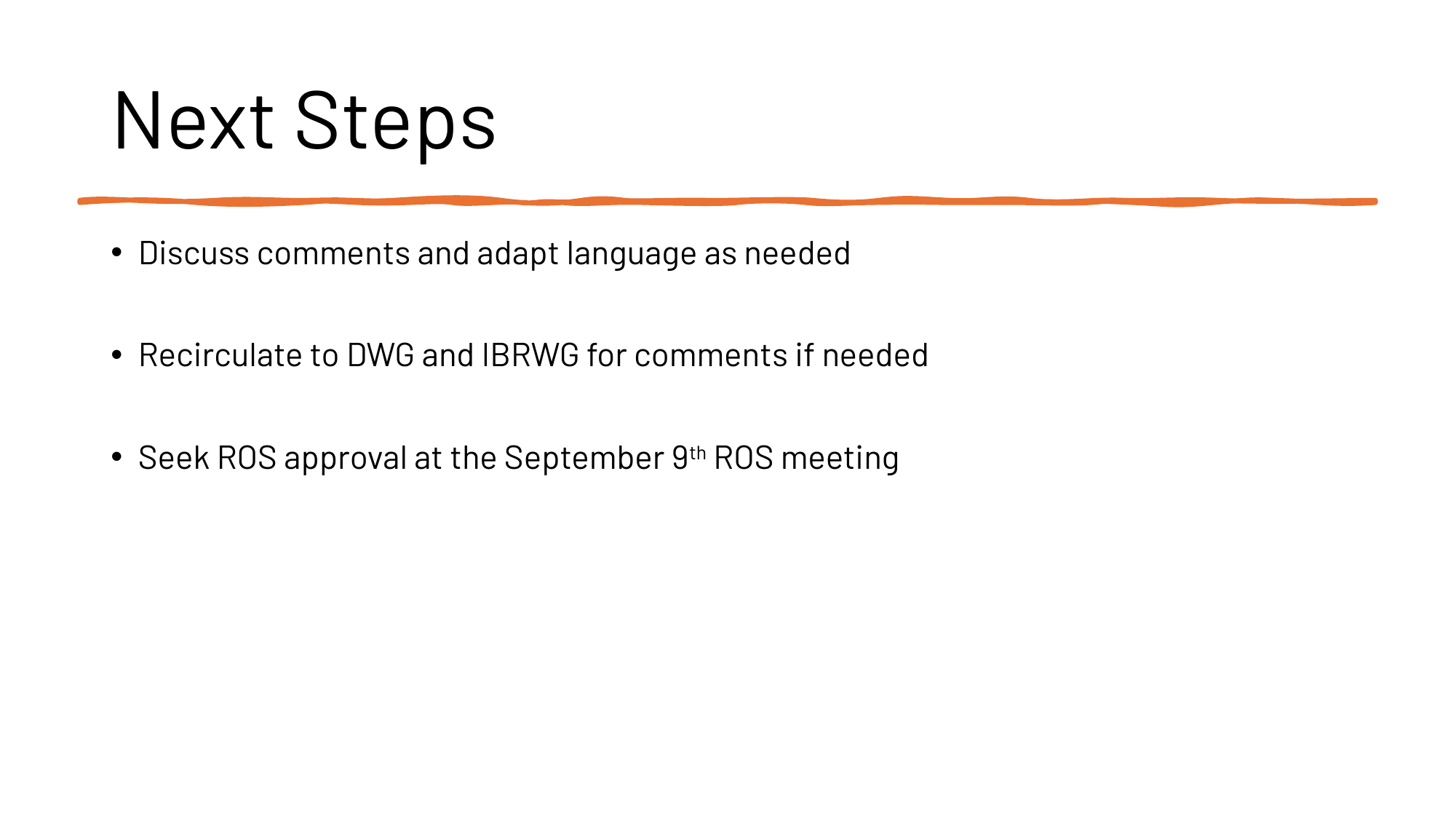

# Next Steps

Discuss comments and adapt language as needed

Recirculate to DWG and IBRWG for comments if needed

Seek ROS approval at the September 9th ROS meeting